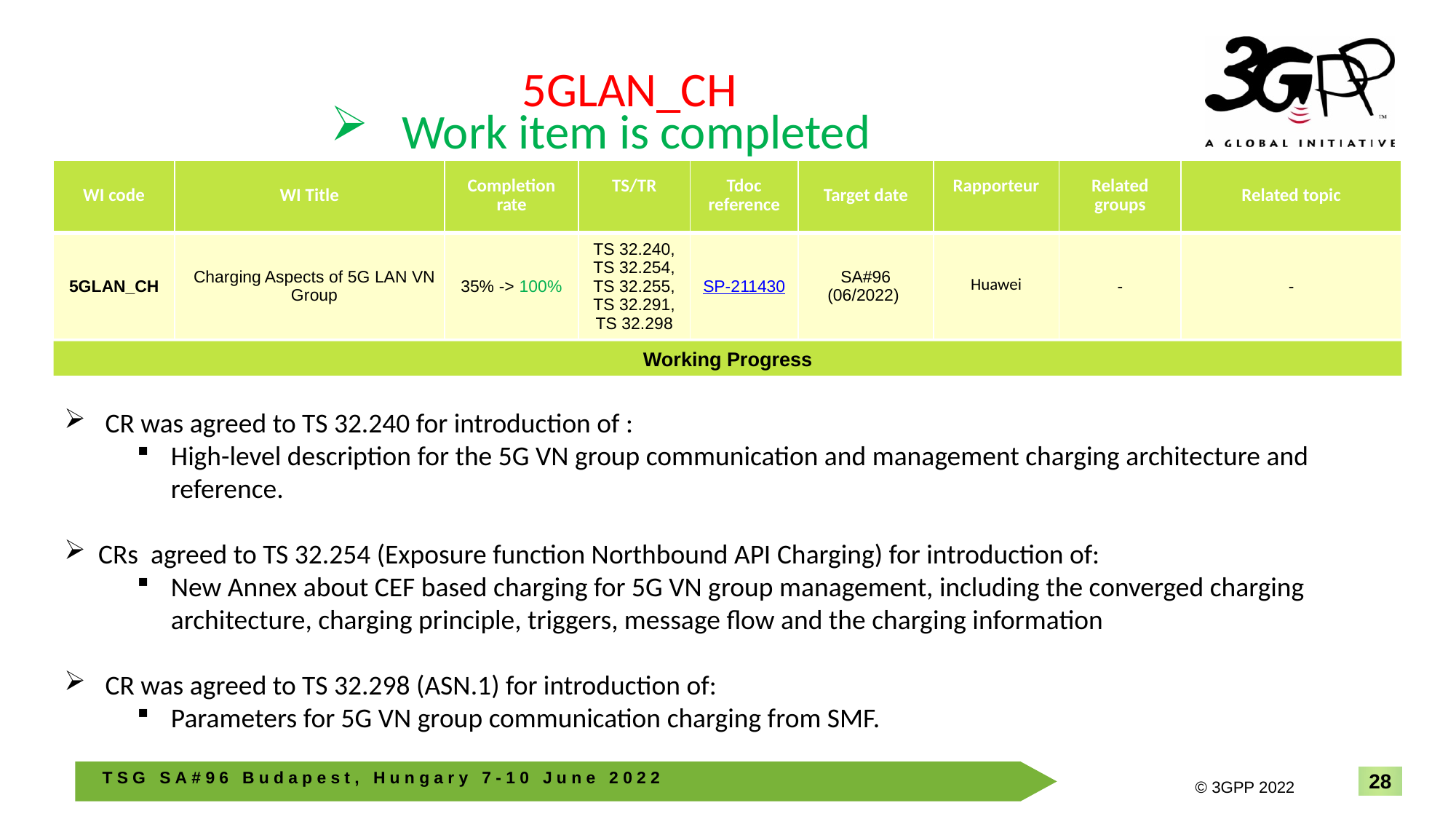

5GLAN_CH
   Work item is completed
| WI code | WI Title | Completion rate | TS/TR | Tdoc reference | Target date | Rapporteur | Related groups | Related topic |
| --- | --- | --- | --- | --- | --- | --- | --- | --- |
| 5GLAN\_CH | Charging Aspects of 5G LAN VN Group | 35% -> 100% | TS 32.240, TS 32.254, TS 32.255, TS 32.291, TS 32.298 | SP-211430 | SA#96 (06/2022) | Huawei | - | - |
Working Progress
CR was agreed to TS 32.240 for introduction of :
High-level description for the 5G VN group communication and management charging architecture and reference.

CRs  agreed to TS 32.254 (Exposure function Northbound API Charging) for introduction of:
New Annex about CEF based charging for 5G VN group management, including the converged charging architecture, charging principle, triggers, message flow and the charging information

CR was agreed to TS 32.298 (ASN.1) for introduction of:
Parameters for 5G VN group communication charging from SMF.